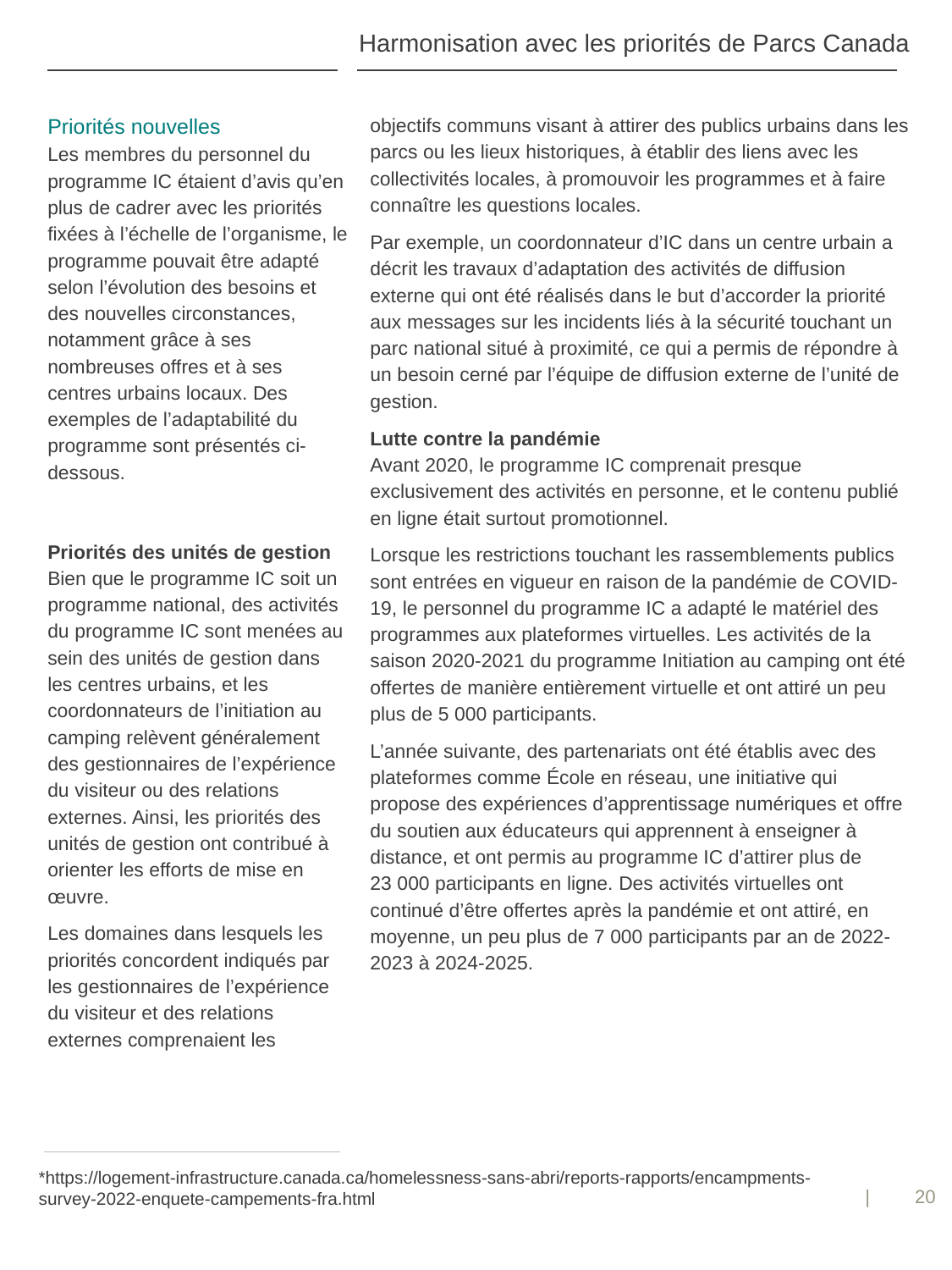

# Harmonisation avec les priorités de Parcs Canada
Priorités nouvelles
Les membres du personnel du programme IC étaient d’avis qu’en plus de cadrer avec les priorités fixées à l’échelle de l’organisme, le programme pouvait être adapté selon l’évolution des besoins et des nouvelles circonstances, notamment grâce à ses nombreuses offres et à ses centres urbains locaux. Des exemples de l’adaptabilité du programme sont présentés ci-dessous.

Priorités des unités de gestion
Bien que le programme IC soit un programme national, des activités du programme IC sont menées au sein des unités de gestion dans les centres urbains, et les coordonnateurs de l’initiation au camping relèvent généralement des gestionnaires de l’expérience du visiteur ou des relations externes. Ainsi, les priorités des unités de gestion ont contribué à orienter les efforts de mise en œuvre.
Les domaines dans lesquels les priorités concordent indiqués par les gestionnaires de l’expérience du visiteur et des relations externes comprenaient les
objectifs communs visant à attirer des publics urbains dans les parcs ou les lieux historiques, à établir des liens avec les collectivités locales, à promouvoir les programmes et à faire connaître les questions locales.
Par exemple, un coordonnateur d’IC dans un centre urbain a décrit les travaux d’adaptation des activités de diffusion externe qui ont été réalisés dans le but d’accorder la priorité aux messages sur les incidents liés à la sécurité touchant un parc national situé à proximité, ce qui a permis de répondre à un besoin cerné par l’équipe de diffusion externe de l’unité de gestion.
Lutte contre la pandémie
Avant 2020, le programme IC comprenait presque exclusivement des activités en personne, et le contenu publié en ligne était surtout promotionnel.
Lorsque les restrictions touchant les rassemblements publics sont entrées en vigueur en raison de la pandémie de COVID-19, le personnel du programme IC a adapté le matériel des programmes aux plateformes virtuelles. Les activités de la saison 2020-2021 du programme Initiation au camping ont été offertes de manière entièrement virtuelle et ont attiré un peu plus de 5 000 participants.
L’année suivante, des partenariats ont été établis avec des plateformes comme École en réseau, une initiative qui propose des expériences d’apprentissage numériques et offre du soutien aux éducateurs qui apprennent à enseigner à distance, et ont permis au programme IC d’attirer plus de 23 000 participants en ligne. Des activités virtuelles ont continué d’être offertes après la pandémie et ont attiré, en moyenne, un peu plus de 7 000 participants par an de 2022-2023 à 2024-2025.
*https://logement-infrastructure.canada.ca/homelessness-sans-abri/reports-rapports/encampments-survey-2022-enquete-campements-fra.html